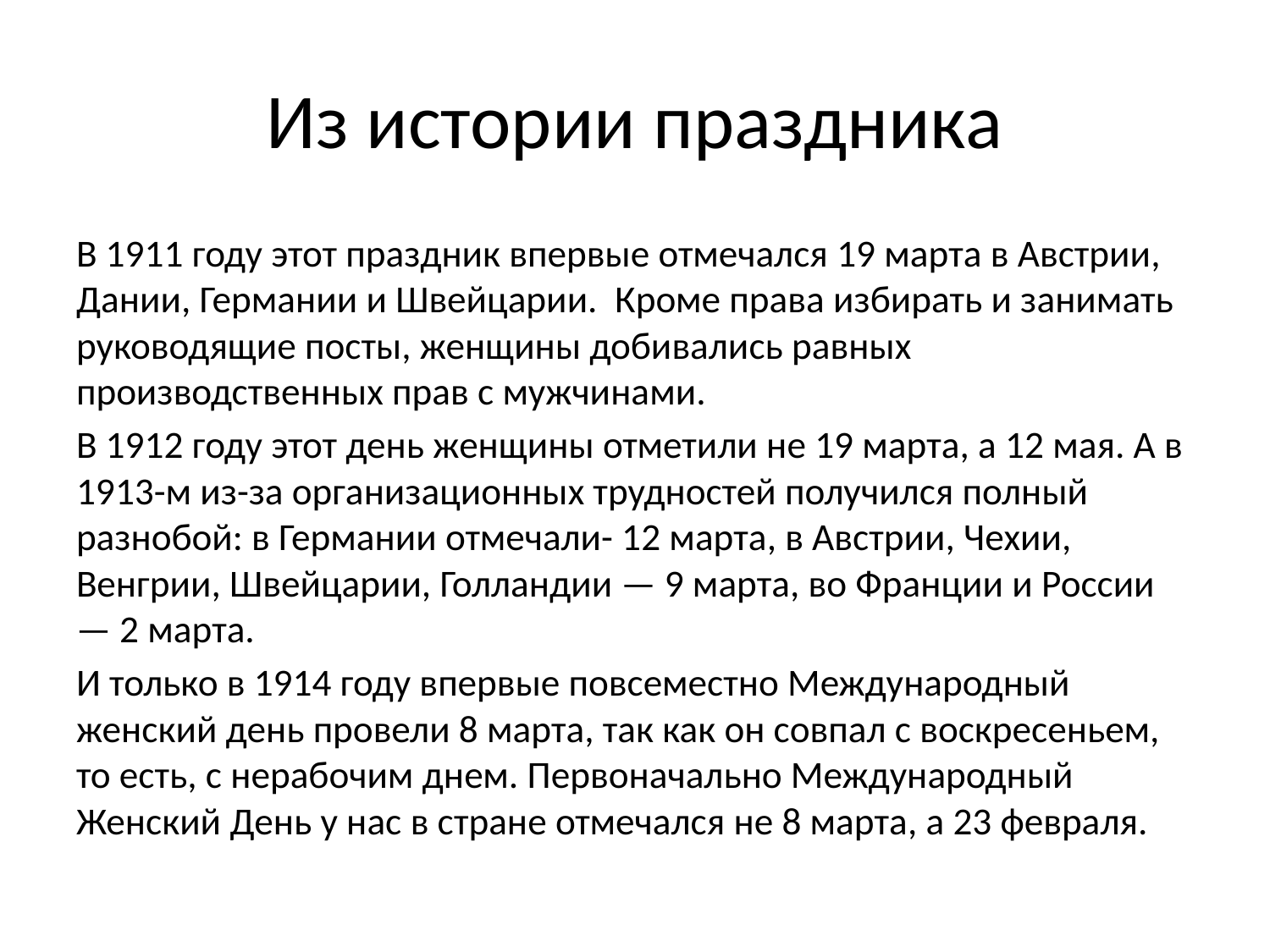

# Из истории праздника
В 1911 году этот праздник впервые отмечался 19 марта в Австрии, Дании, Германии и Швейцарии.  Кроме права избирать и занимать руководящие посты, женщины добивались равных производственных прав с мужчинами.
В 1912 году этот день женщины отметили не 19 марта, а 12 мая. А в 1913-м из-за организационных трудностей получился полный разнобой: в Германии отмечали- 12 марта, в Австрии, Чехии, Венгрии, Швейцарии, Голландии — 9 марта, во Франции и России — 2 марта.
И только в 1914 году впервые повсеместно Международный женский день провели 8 марта, так как он совпал с воскресеньем, то есть, с нерабочим днем. Первоначально Международный Женский День у нас в стране отмечался не 8 марта, а 23 февраля.